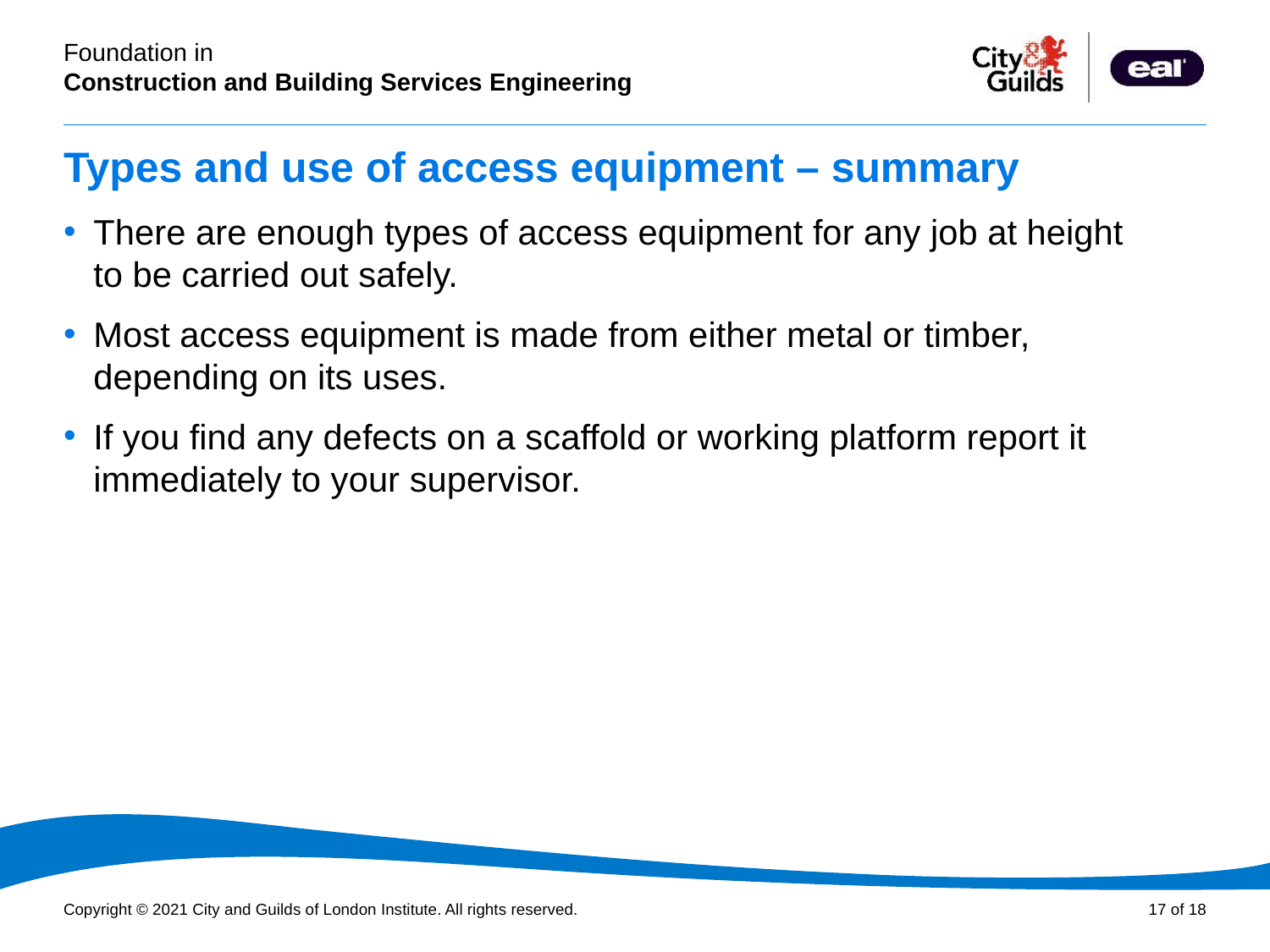

# Types and use of access equipment – summary
There are enough types of access equipment for any job at height to be carried out safely.
Most access equipment is made from either metal or timber, depending on its uses.
If you find any defects on a scaffold or working platform report it immediately to your supervisor.